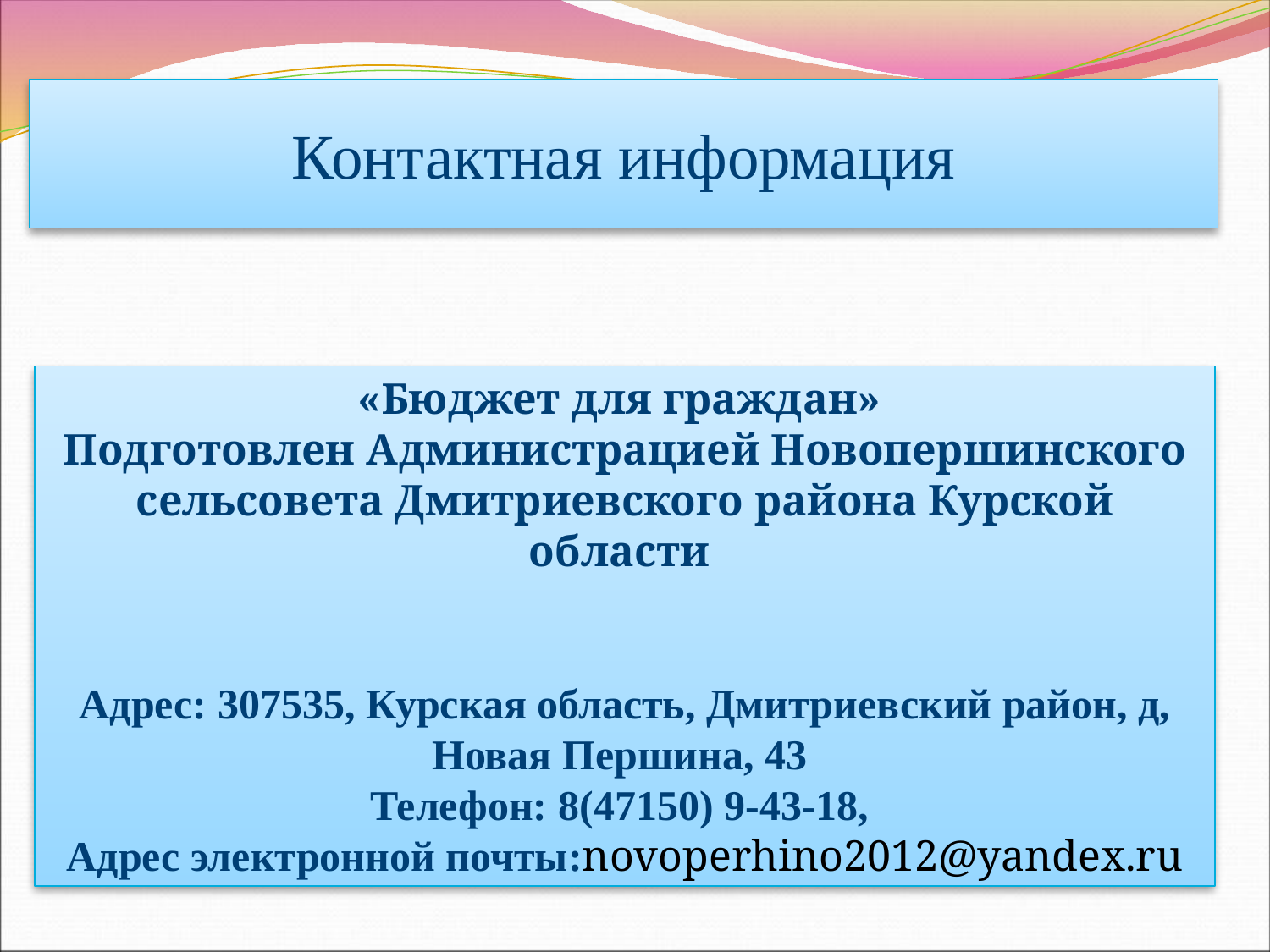

Контактная информация

«Бюджет для граждан»
Подготовлен Администрацией Новопершинского сельсовета Дмитриевского района Курской области

Адрес: 307535, Курская область, Дмитриевский район, д, Новая Першина, 43
Телефон: 8(47150) 9-43-18,
Адрес электронной почты:novoperhino2012@yandex.ru